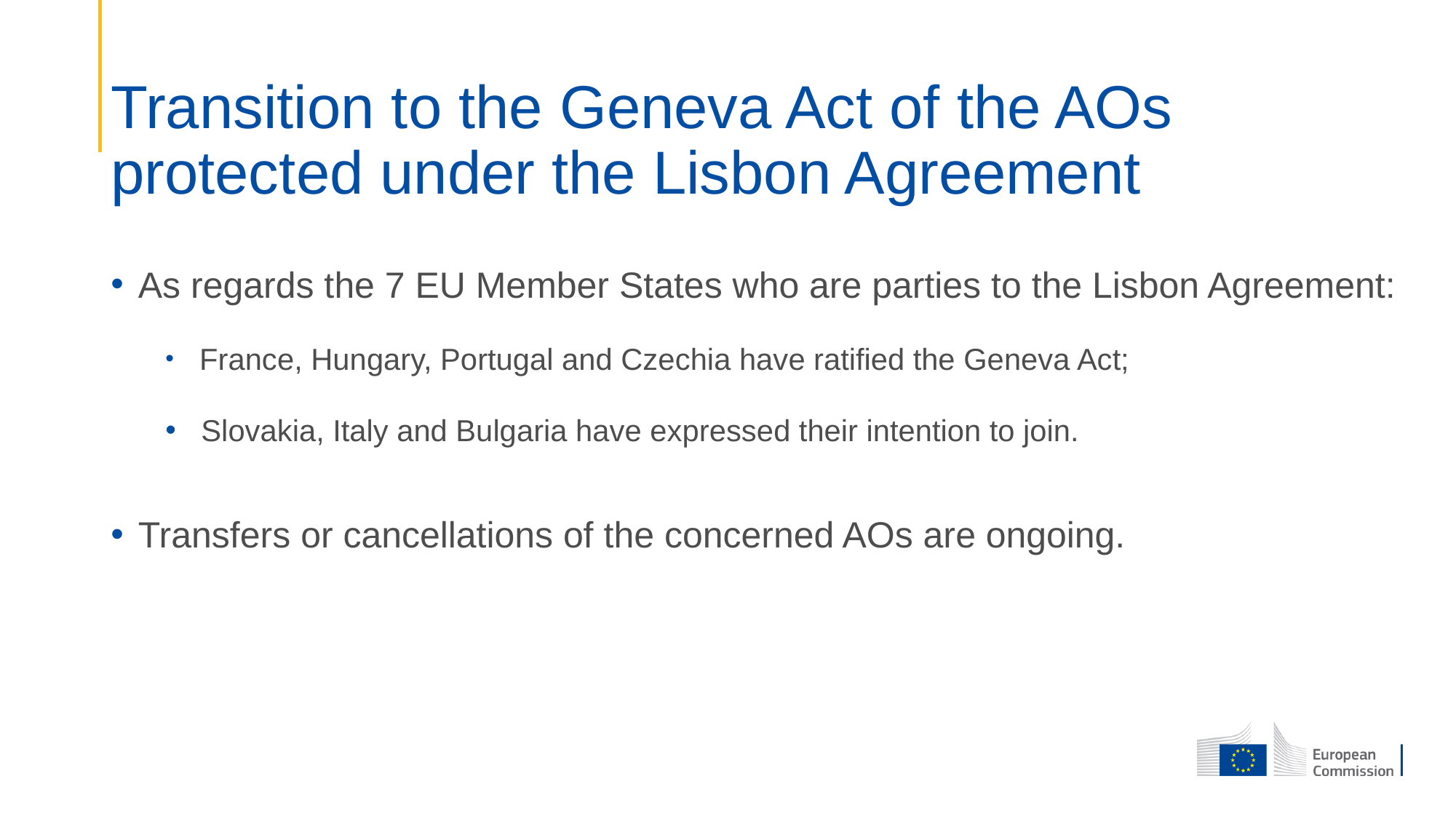

# Transition to the Geneva Act of the AOs protected under the Lisbon Agreement
As regards the 7 EU Member States who are parties to the Lisbon Agreement:
 France, Hungary, Portugal and Czechia have ratified the Geneva Act;
 Slovakia, Italy and Bulgaria have expressed their intention to join.

Transfers or cancellations of the concerned AOs are ongoing.